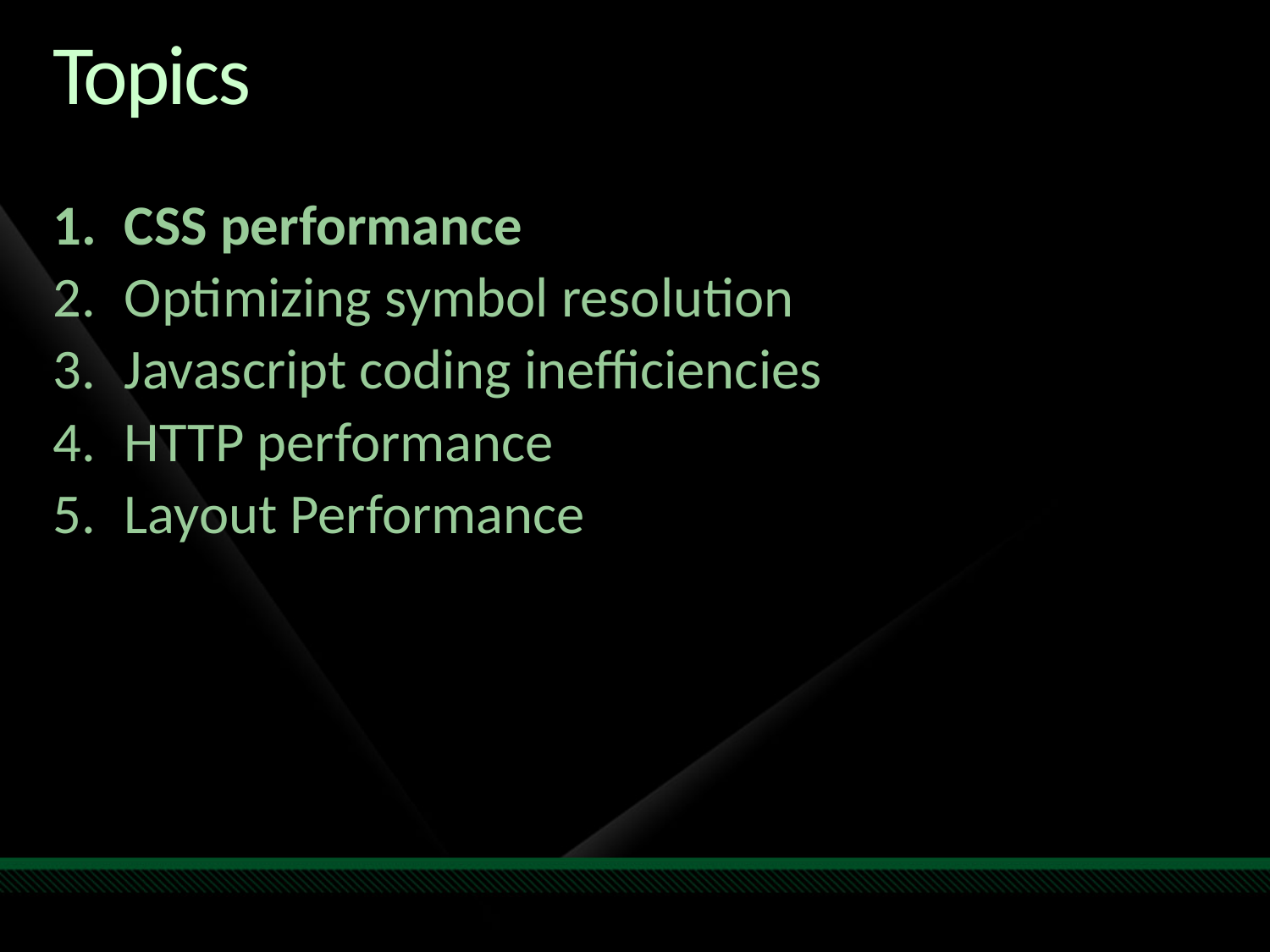

# Topics
CSS performance
Optimizing symbol resolution
Javascript coding inefficiencies
HTTP performance
Layout Performance